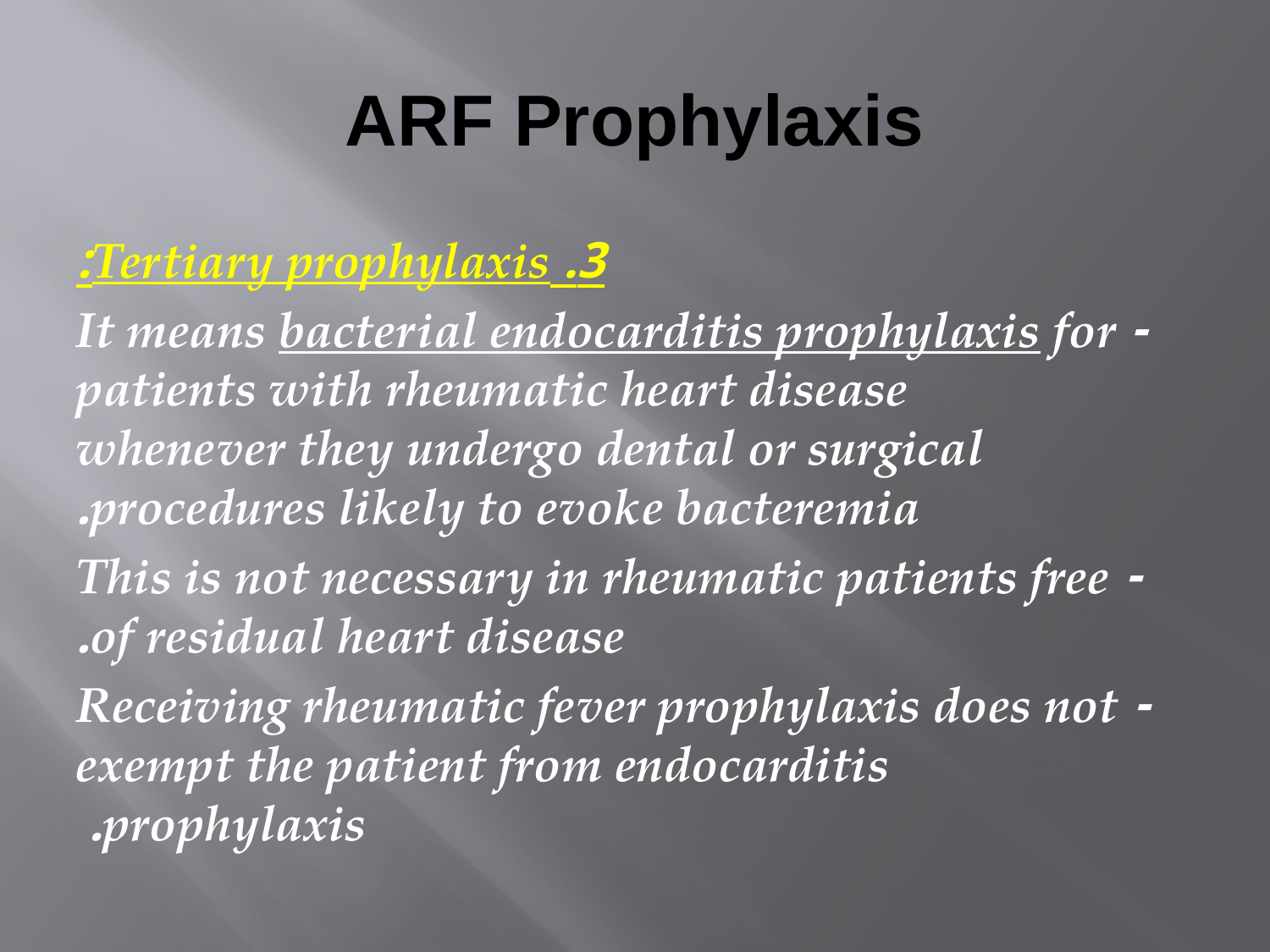

# ARF Prophylaxis
3. Tertiary prophylaxis:
- It means bacterial endocarditis prophylaxis for patients with rheumatic heart disease whenever they undergo dental or surgical procedures likely to evoke bacteremia.
- This is not necessary in rheumatic patients free of residual heart disease.
- Receiving rheumatic fever prophylaxis does not exempt the patient from endocarditis prophylaxis.